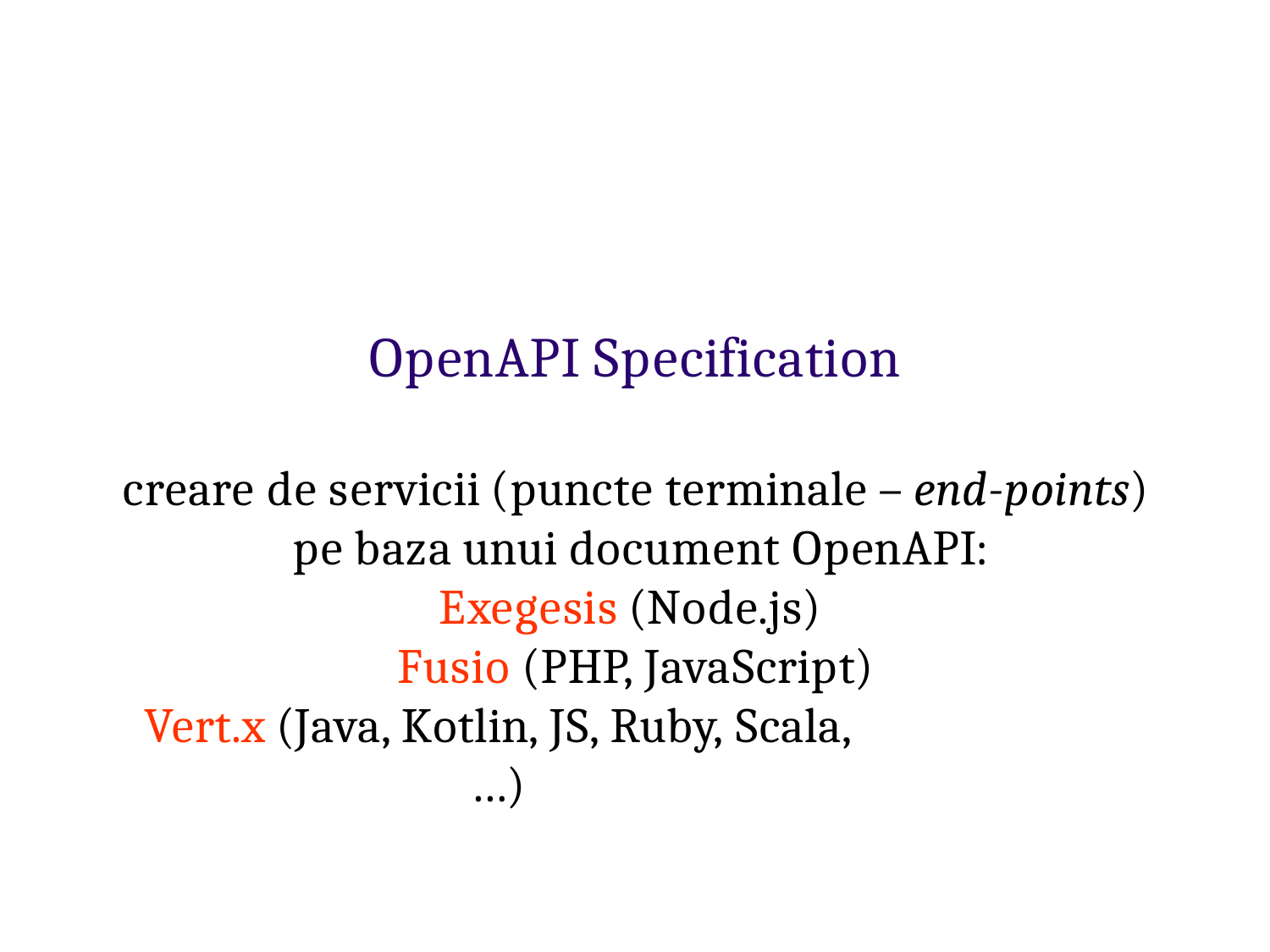

# OpenAPI Specification
creare de servicii (puncte terminale – end-points)  pe baza unui document OpenAPI:
Exegesis (Node.js)  Fusio (PHP, JavaScript)
Vert.x (Java, Kotlin, JS, Ruby, Scala,…)